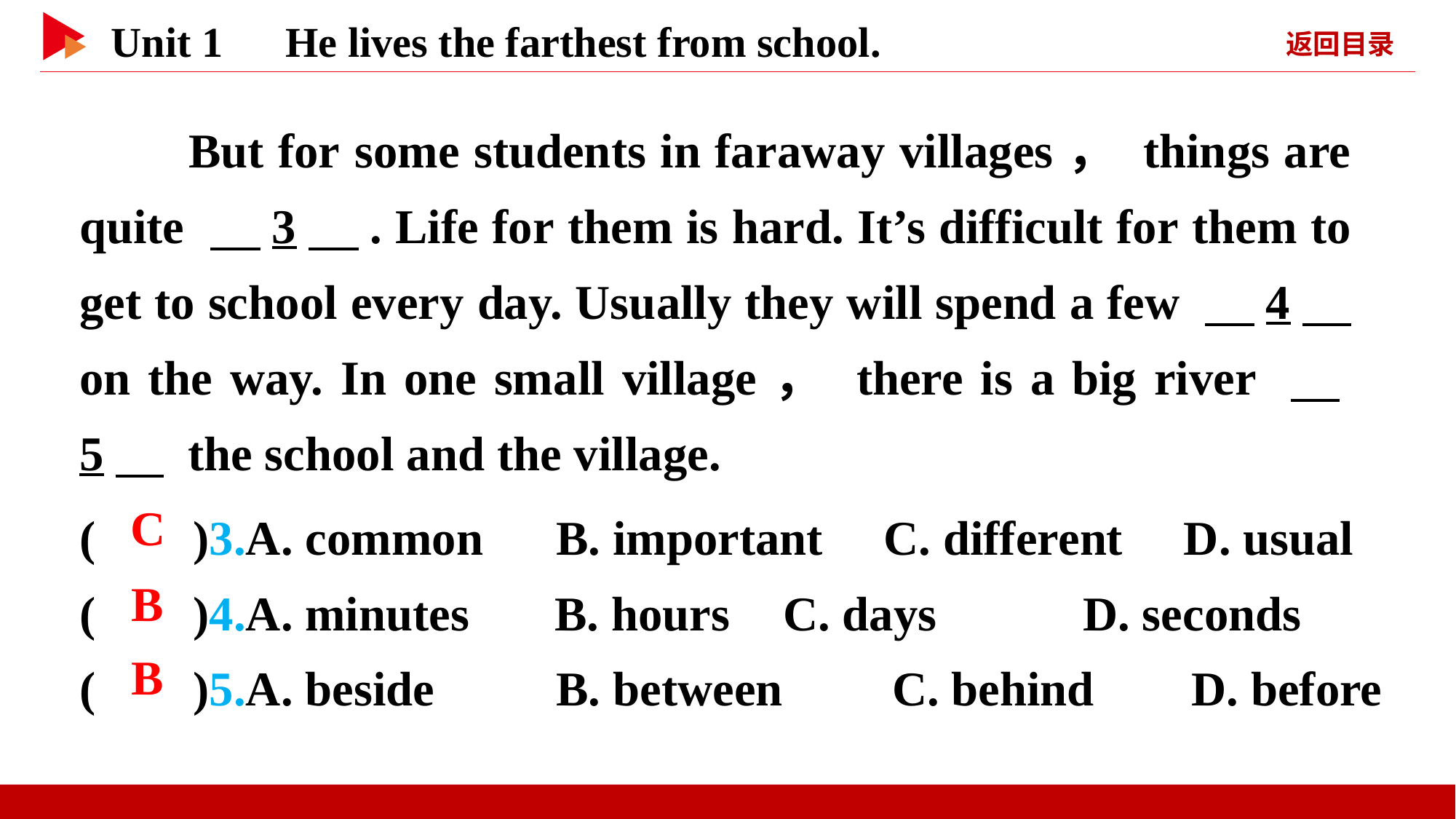

But for some students in faraway villages， things are quite 　3　. Life for them is hard. It’s difficult for them to get to school every day. Usually they will spend a few 　4　 on the way. In one small village， there is a big river 　5　 the school and the village.
(        )3.A. common      B. important     C. different     D. usual
(        )4.A. minutes       B. hours	    C. days            D. seconds
(        )5.A. beside          B. between	    C. behind        D. before
   C
   B
   B